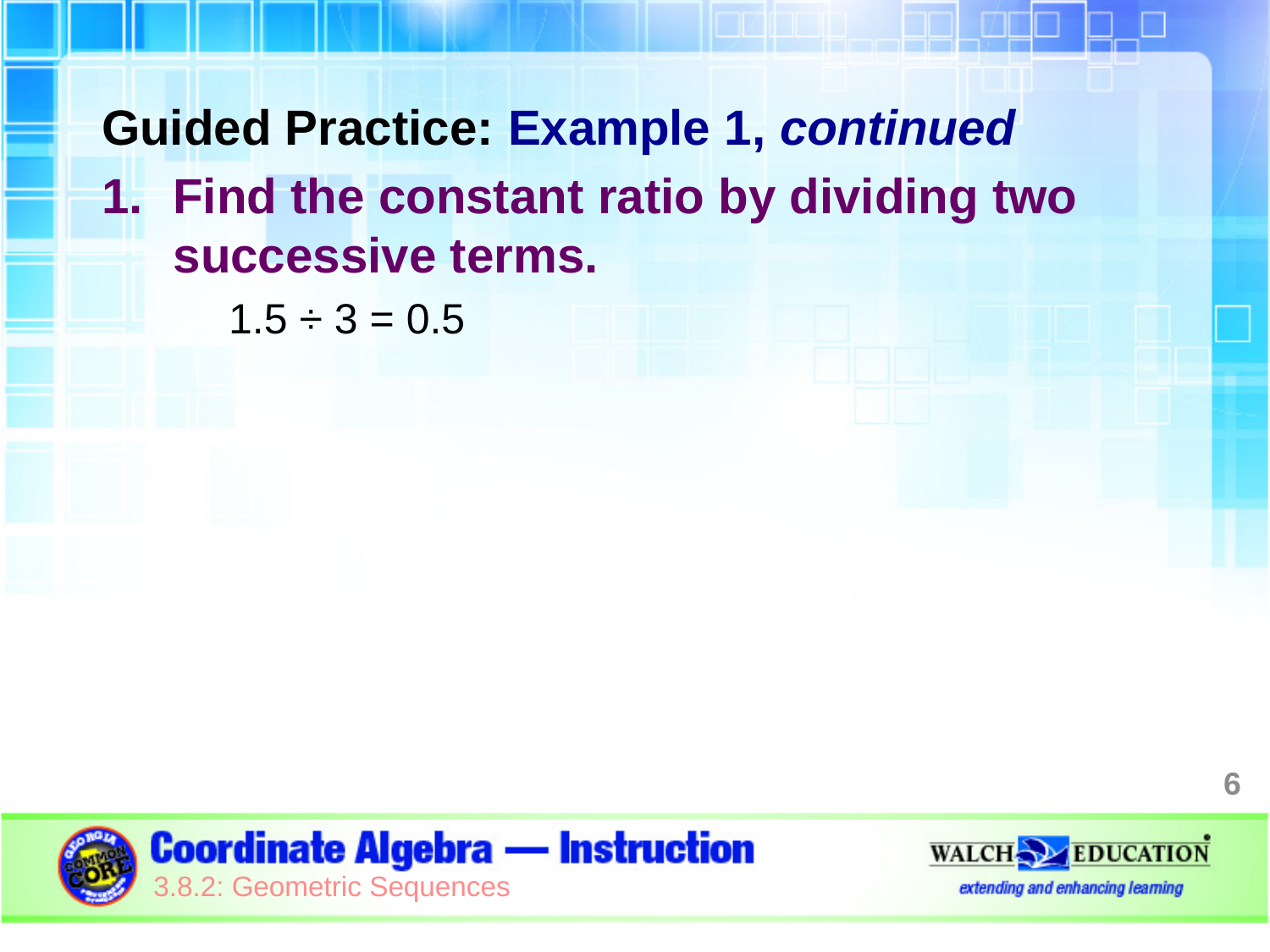

Guided Practice: Example 1, continued
Find the constant ratio by dividing two successive terms.
1.5 ÷ 3 = 0.5

6
3.8.2: Geometric Sequences